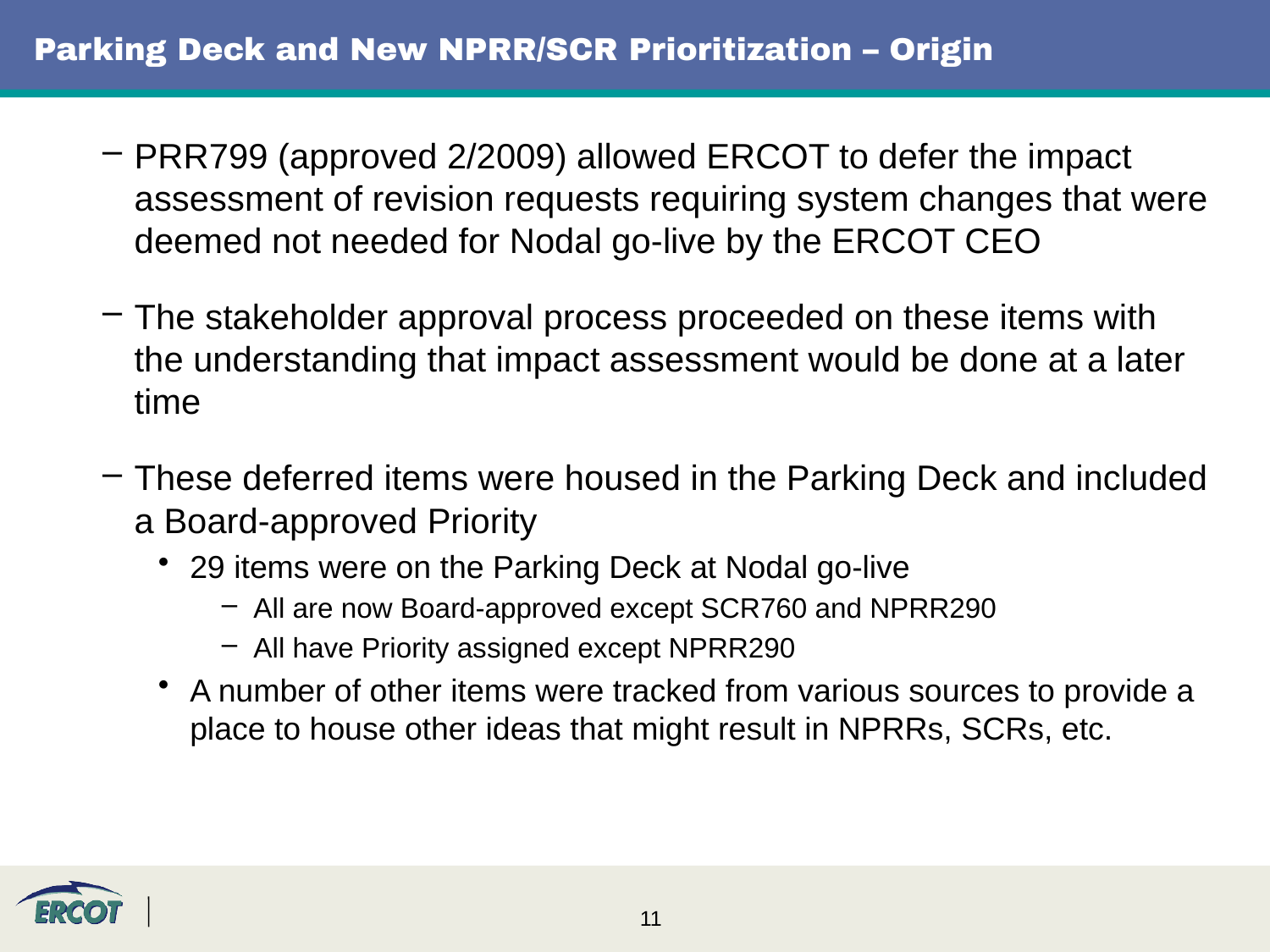

# Parking Deck and New NPRR/SCR Prioritization – Origin
PRR799 (approved 2/2009) allowed ERCOT to defer the impact assessment of revision requests requiring system changes that were deemed not needed for Nodal go-live by the ERCOT CEO

The stakeholder approval process proceeded on these items with the understanding that impact assessment would be done at a later time

These deferred items were housed in the Parking Deck and included a Board-approved Priority
29 items were on the Parking Deck at Nodal go-live
All are now Board-approved except SCR760 and NPRR290
All have Priority assigned except NPRR290
A number of other items were tracked from various sources to provide a place to house other ideas that might result in NPRRs, SCRs, etc.